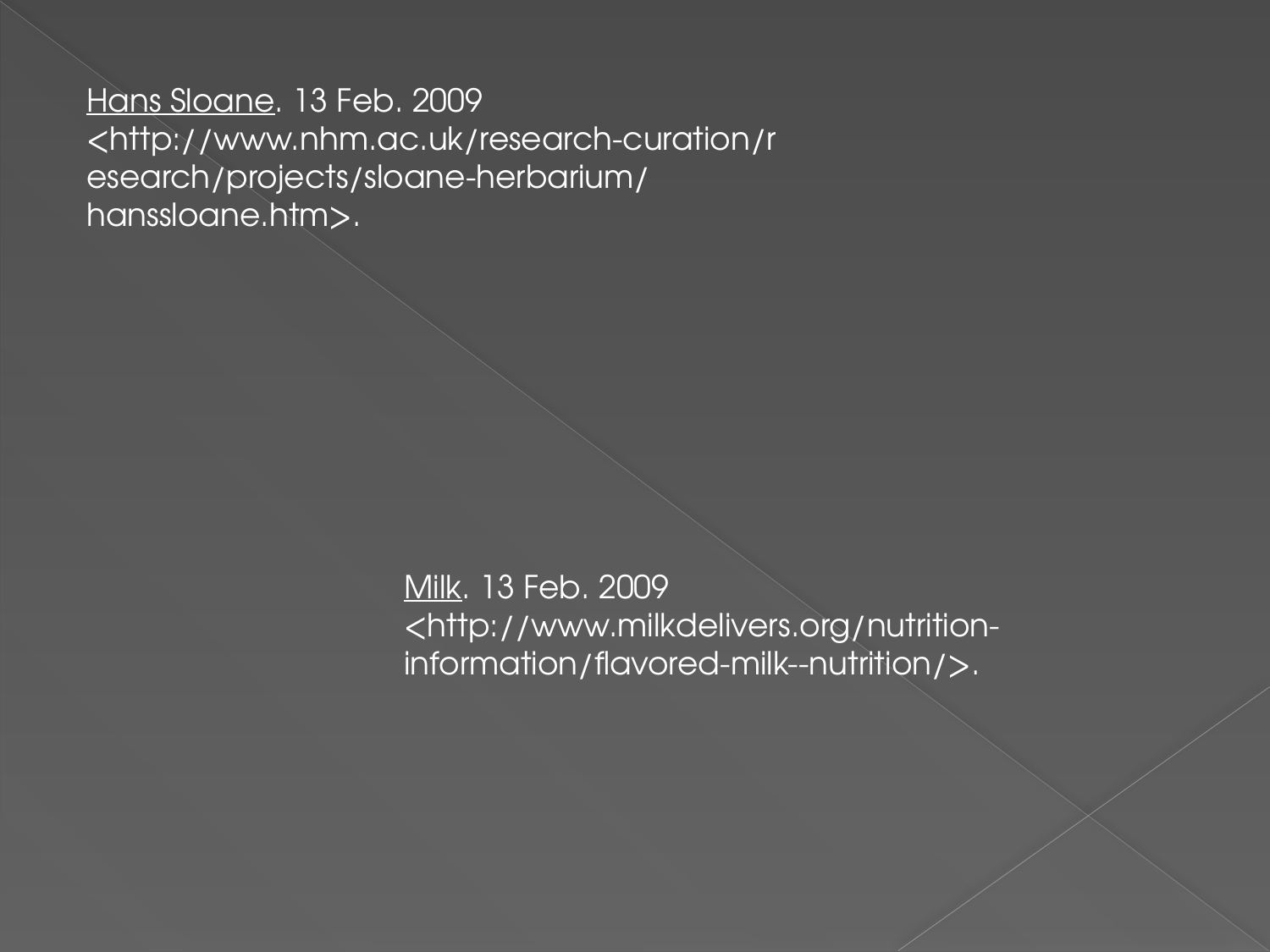

Hans Sloane. 13 Feb. 2009 <http://www.nhm.ac.uk/research-curation/research/projects/sloane-herbarium/hanssloane.htm>.
Milk. 13 Feb. 2009 <http://www.milkdelivers.org/nutrition-information/flavored-milk--nutrition/>.